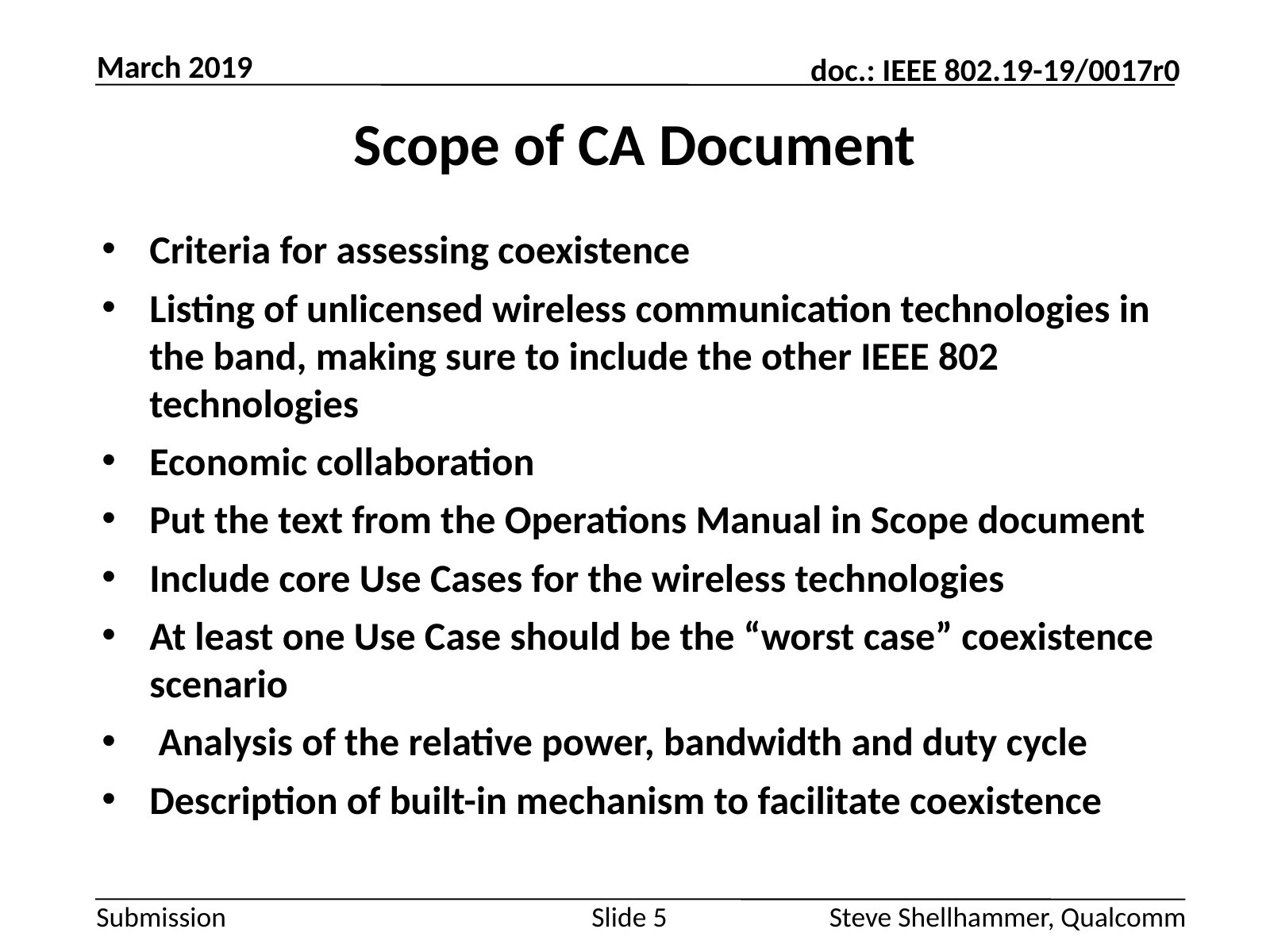

March 2019
# Scope of CA Document
Criteria for assessing coexistence
Listing of unlicensed wireless communication technologies in the band, making sure to include the other IEEE 802 technologies
Economic collaboration
Put the text from the Operations Manual in Scope document
Include core Use Cases for the wireless technologies
At least one Use Case should be the “worst case” coexistence scenario
 Analysis of the relative power, bandwidth and duty cycle
Description of built-in mechanism to facilitate coexistence

Slide 5
Steve Shellhammer, Qualcomm